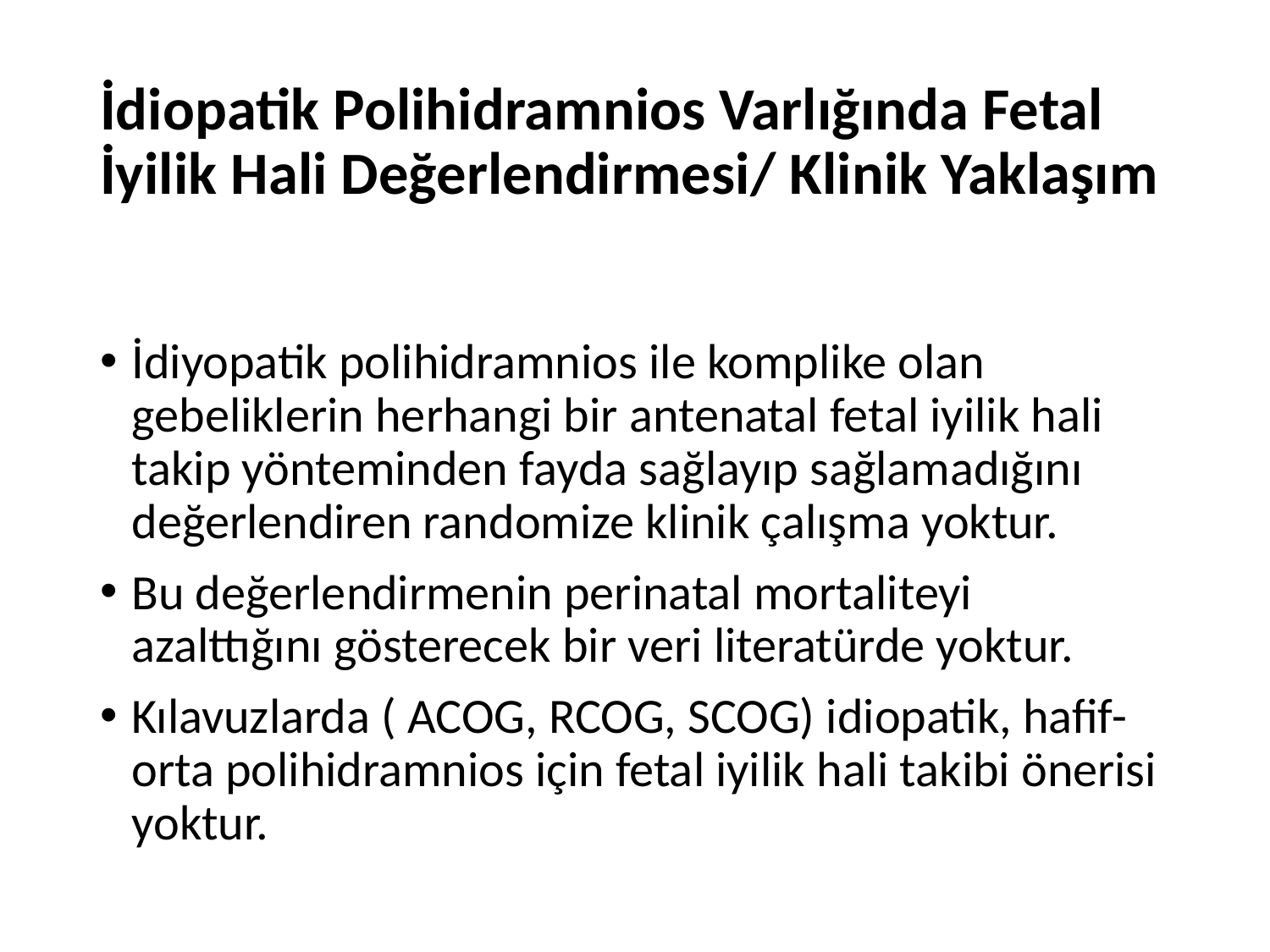

# İdiopatik Polihidramnios Varlığında Fetal İyilik Hali Değerlendirmesi/ Klinik Yaklaşım

İdiyopatik polihidramnios ile komplike olan gebeliklerin herhangi bir antenatal fetal iyilik hali takip yönteminden fayda sağlayıp sağlamadığını değerlendiren randomize klinik çalışma yoktur.
Bu değerlendirmenin perinatal mortaliteyi azalttığını gösterecek bir veri literatürde yoktur.
Kılavuzlarda ( ACOG, RCOG, SCOG) idiopatik, hafif-orta polihidramnios için fetal iyilik hali takibi önerisi yoktur.